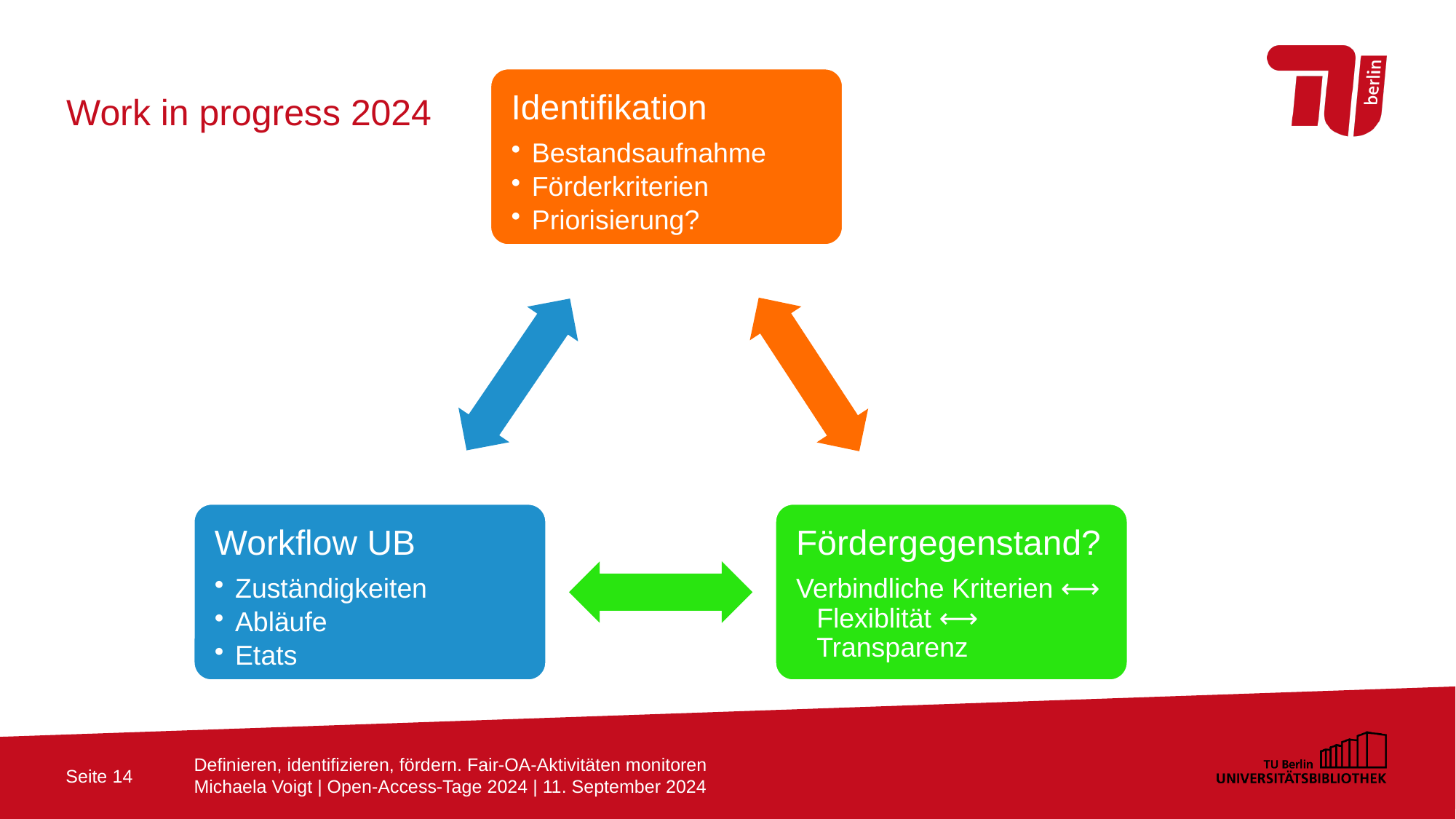

Identifikation
Bestandsaufnahme
Förderkriterien
Priorisierung?

Fördergegenstand?
Verbindliche Kriterien ⟷ Flexiblität ⟷ Transparenz

Workflow UB
Zuständigkeiten
Abläufe
Etats

Work in progress 2024